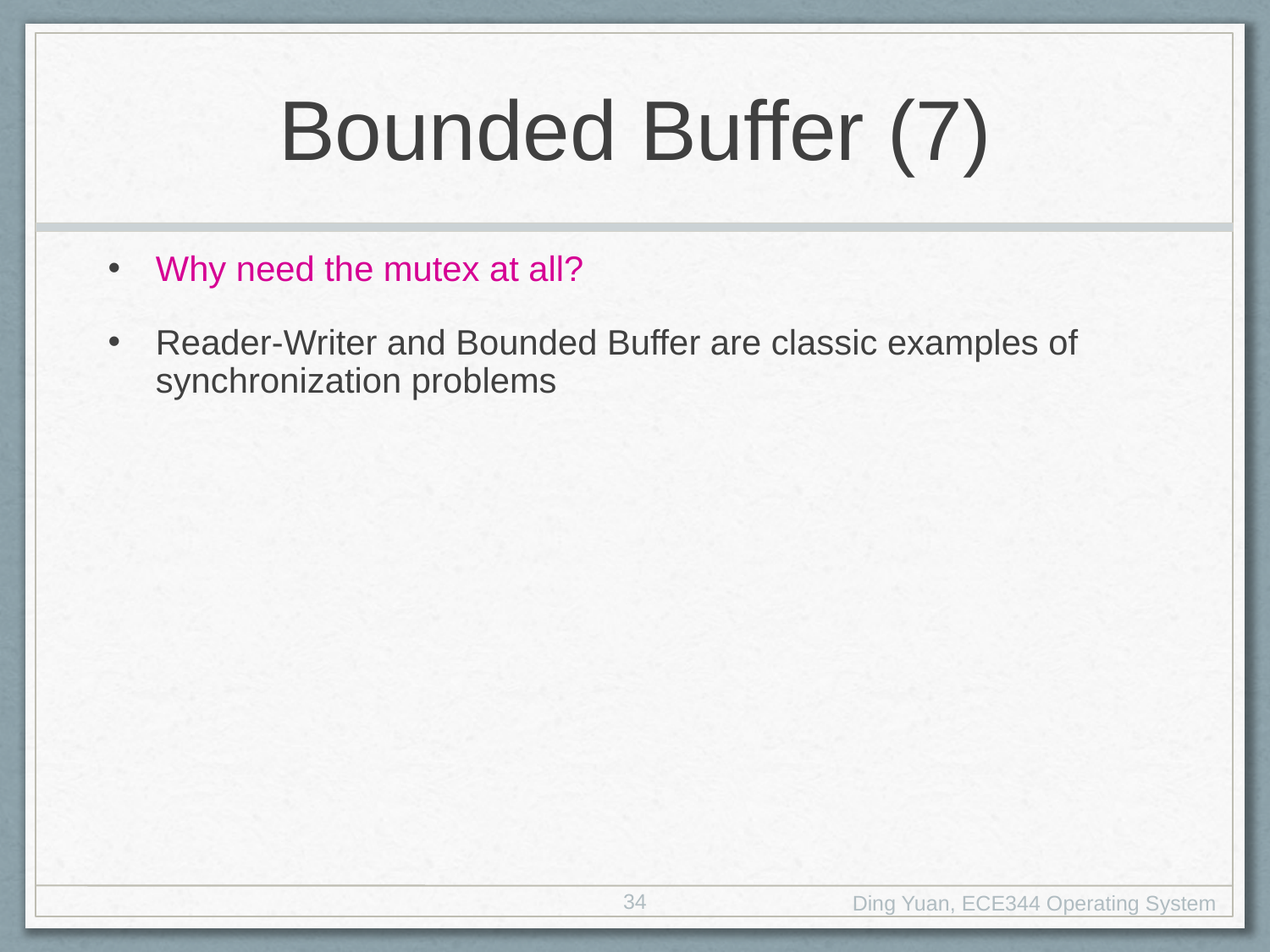

# Bounded Buffer (7)
Why need the mutex at all?
Reader-Writer and Bounded Buffer are classic examples of synchronization problems
34
Ding Yuan, ECE344 Operating System